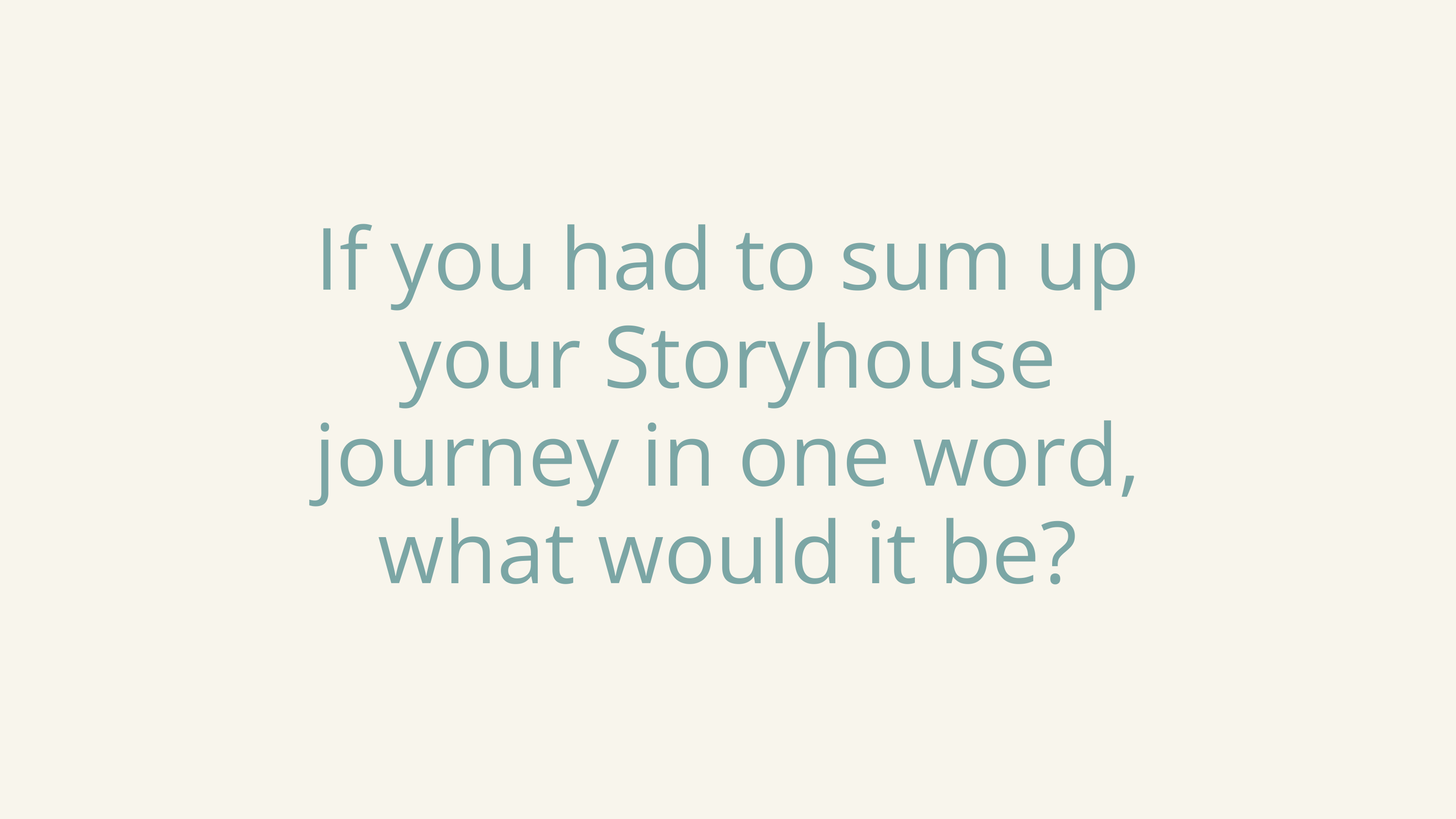

If you had to sum up your Storyhouse journey in one word, what would it be?